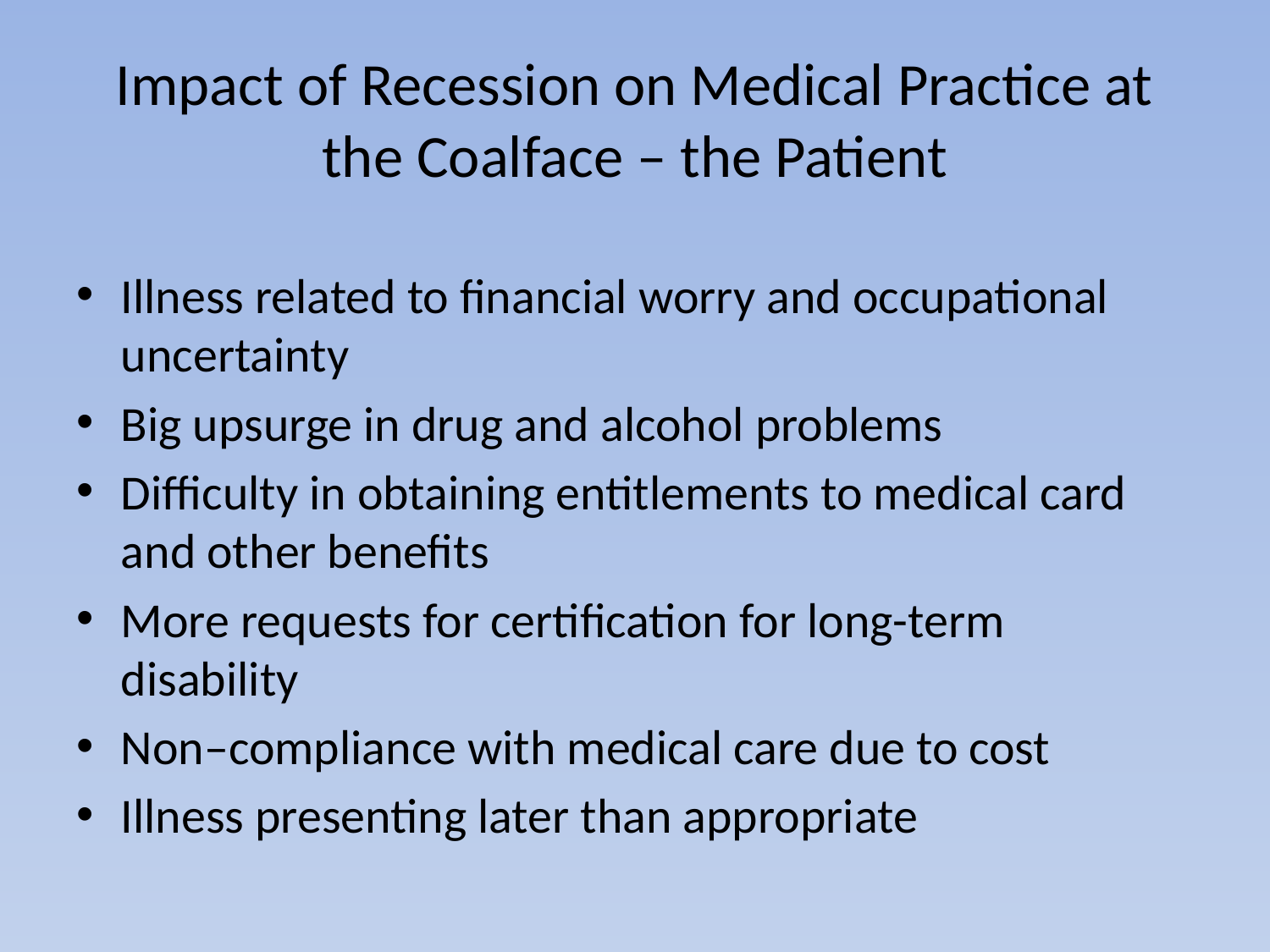

# Impact of Recession on Medical Practice at the Coalface – the Patient
Illness related to financial worry and occupational uncertainty
Big upsurge in drug and alcohol problems
Difficulty in obtaining entitlements to medical card and other benefits
More requests for certification for long-term disability
Non–compliance with medical care due to cost
Illness presenting later than appropriate